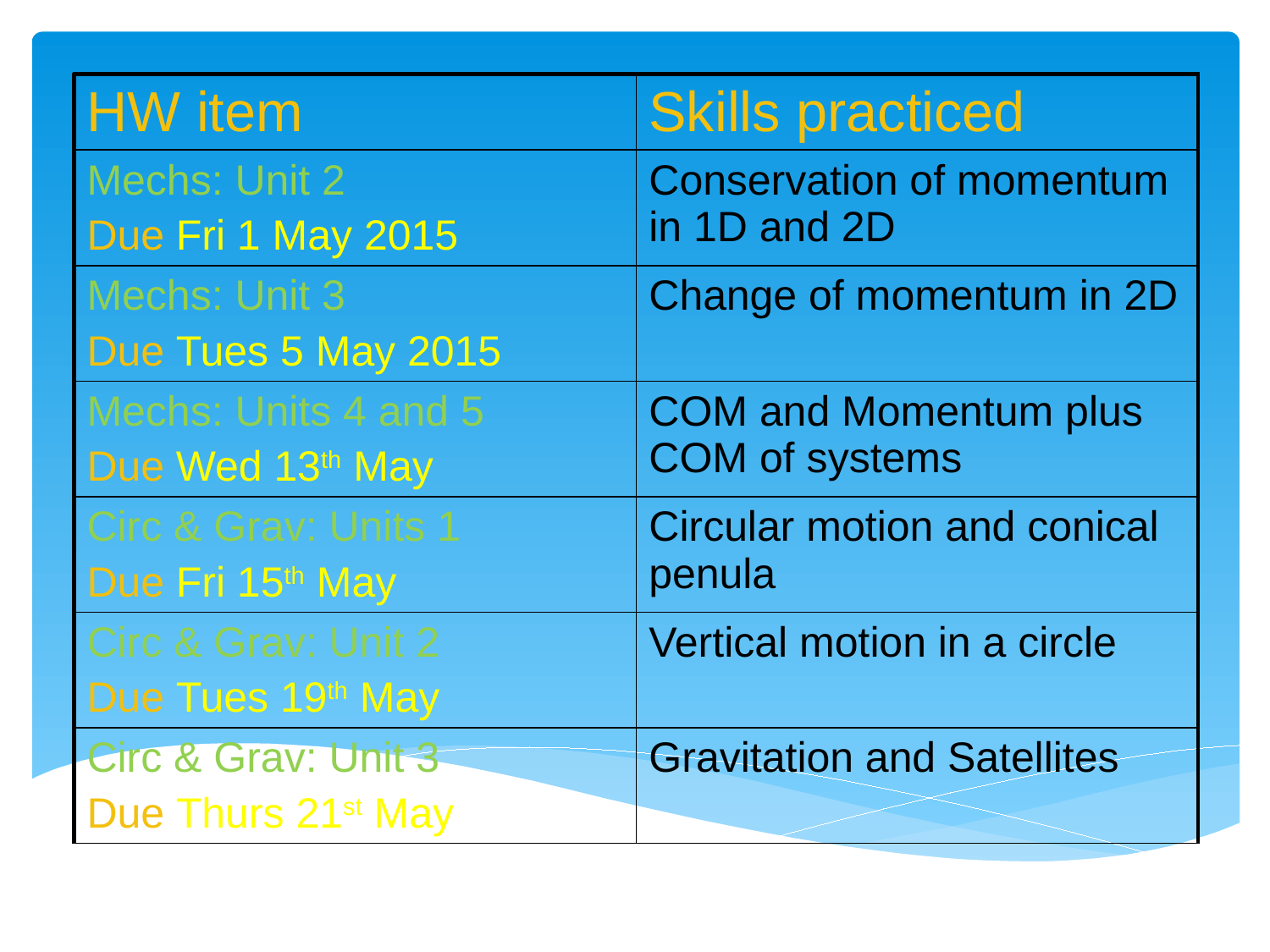

| HW item | Skills practiced |
| --- | --- |
| Mechs: Unit 2 Due Fri 1 May 2015 | Conservation of momentum in 1D and 2D |
| Mechs: Unit 3 Due Tues 5 May 2015 | Change of momentum in 2D |
| Mechs: Units 4 and 5 Due Wed 13th May | COM and Momentum plus COM of systems |
| Circ & Grav: Units 1 Due Fri 15th May | Circular motion and conical penula |
| Circ & Grav: Unit 2 Due Tues 19th May | Vertical motion in a circle |
| Circ & Grav: Unit 3 Due Thurs 21st May | Gravitation and Satellites |